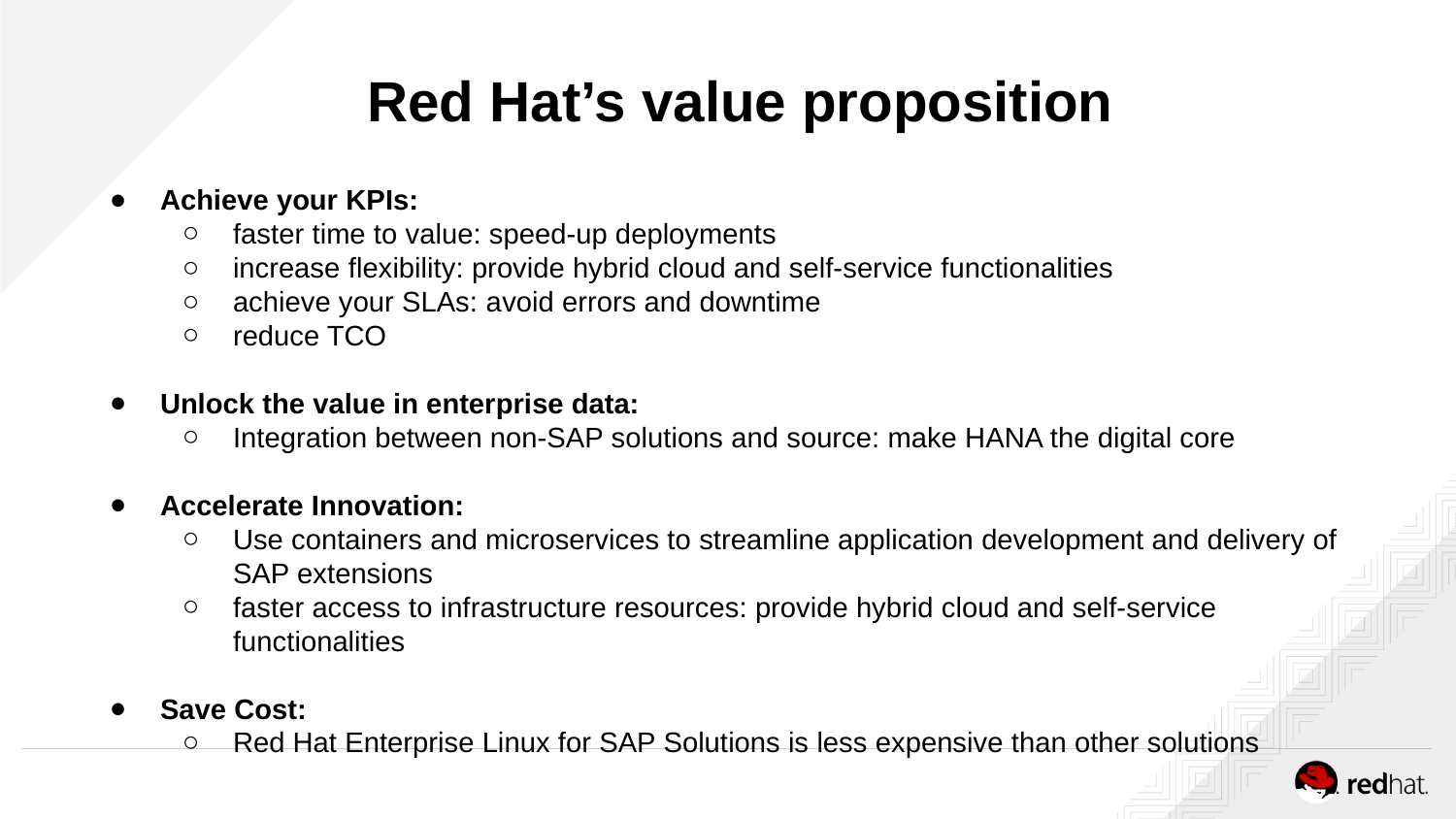

# Red Hat’s value proposition
Achieve your KPIs:
faster time to value: speed-up deployments
increase flexibility: provide hybrid cloud and self-service functionalities
achieve your SLAs: avoid errors and downtime
reduce TCO
Unlock the value in enterprise data:
Integration between non-SAP solutions and source: make HANA the digital core
Accelerate Innovation:
Use containers and microservices to streamline application development and delivery of SAP extensions
faster access to infrastructure resources: provide hybrid cloud and self-service functionalities

Save Cost:
Red Hat Enterprise Linux for SAP Solutions is less expensive than other solutions